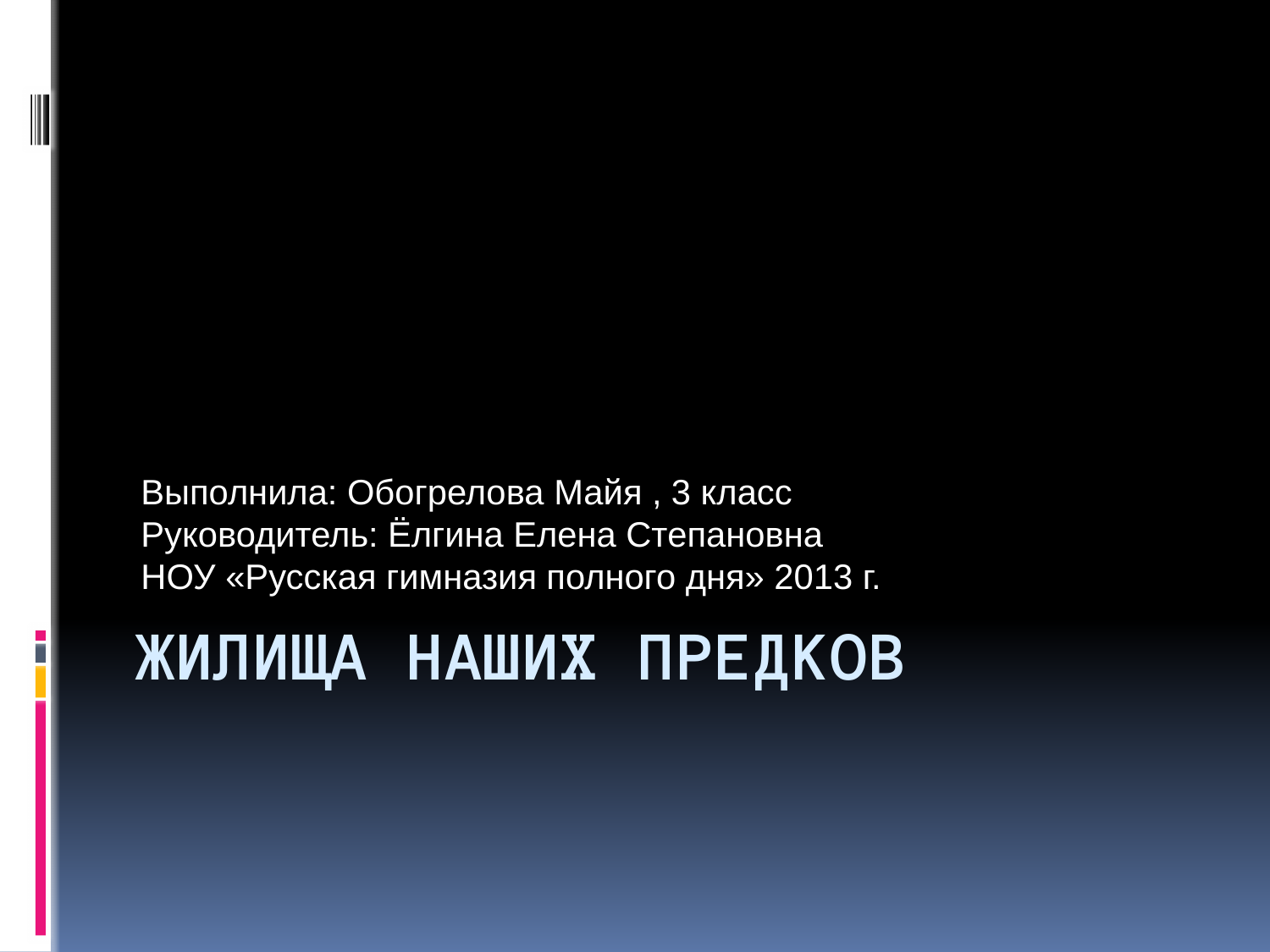

Выполнила: Обогрелова Майя , 3 класс
Руководитель: Ёлгина Елена Степановна
НОУ «Русская гимназия полного дня» 2013 г.
# Жилища наших предков